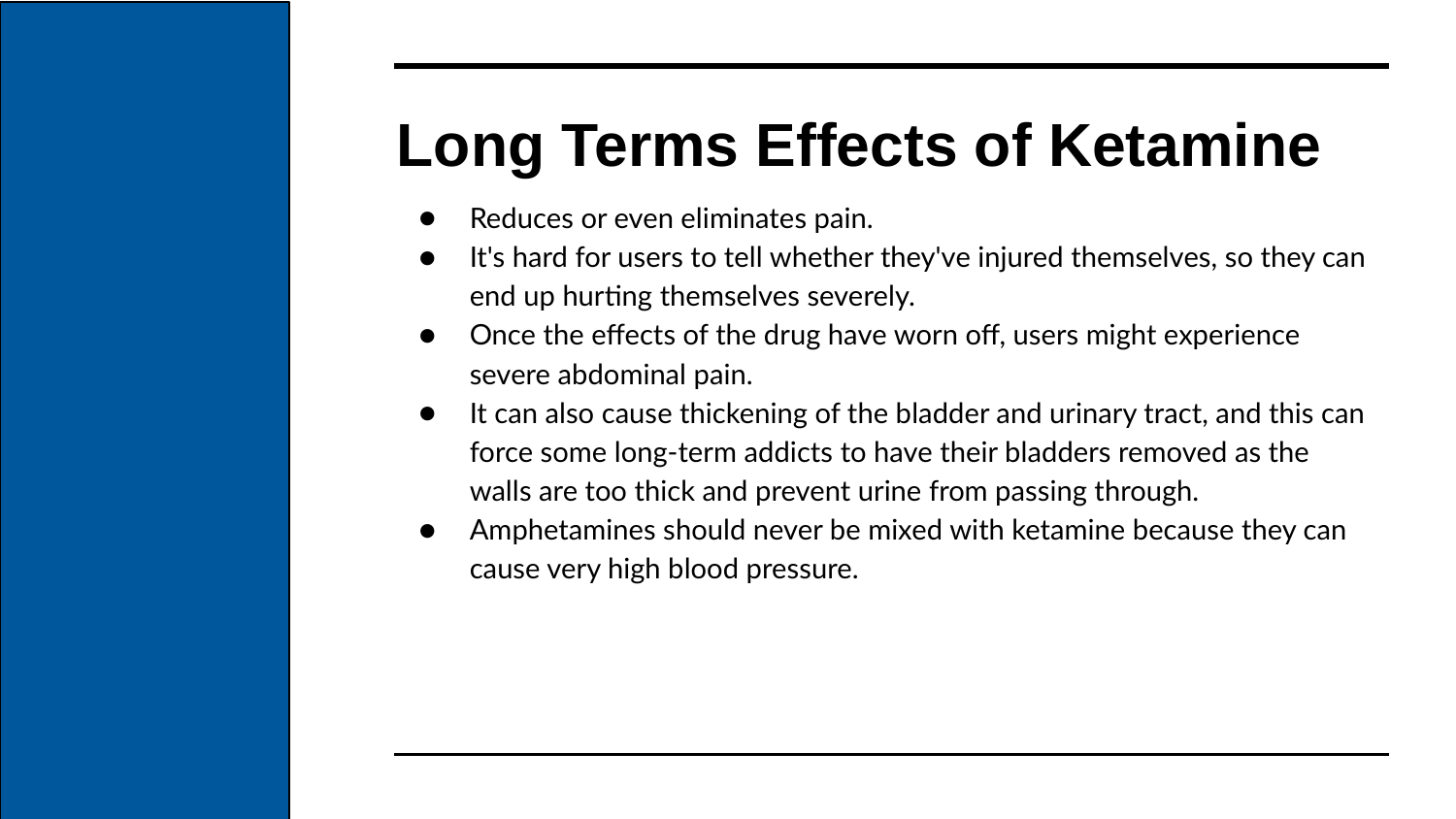

# Long Terms Effects of Ketamine
Reduces or even eliminates pain.
It's hard for users to tell whether they've injured themselves, so they can end up hurting themselves severely.
Once the effects of the drug have worn off, users might experience severe abdominal pain.
It can also cause thickening of the bladder and urinary tract, and this can force some long-term addicts to have their bladders removed as the walls are too thick and prevent urine from passing through.
Amphetamines should never be mixed with ketamine because they can cause very high blood pressure.